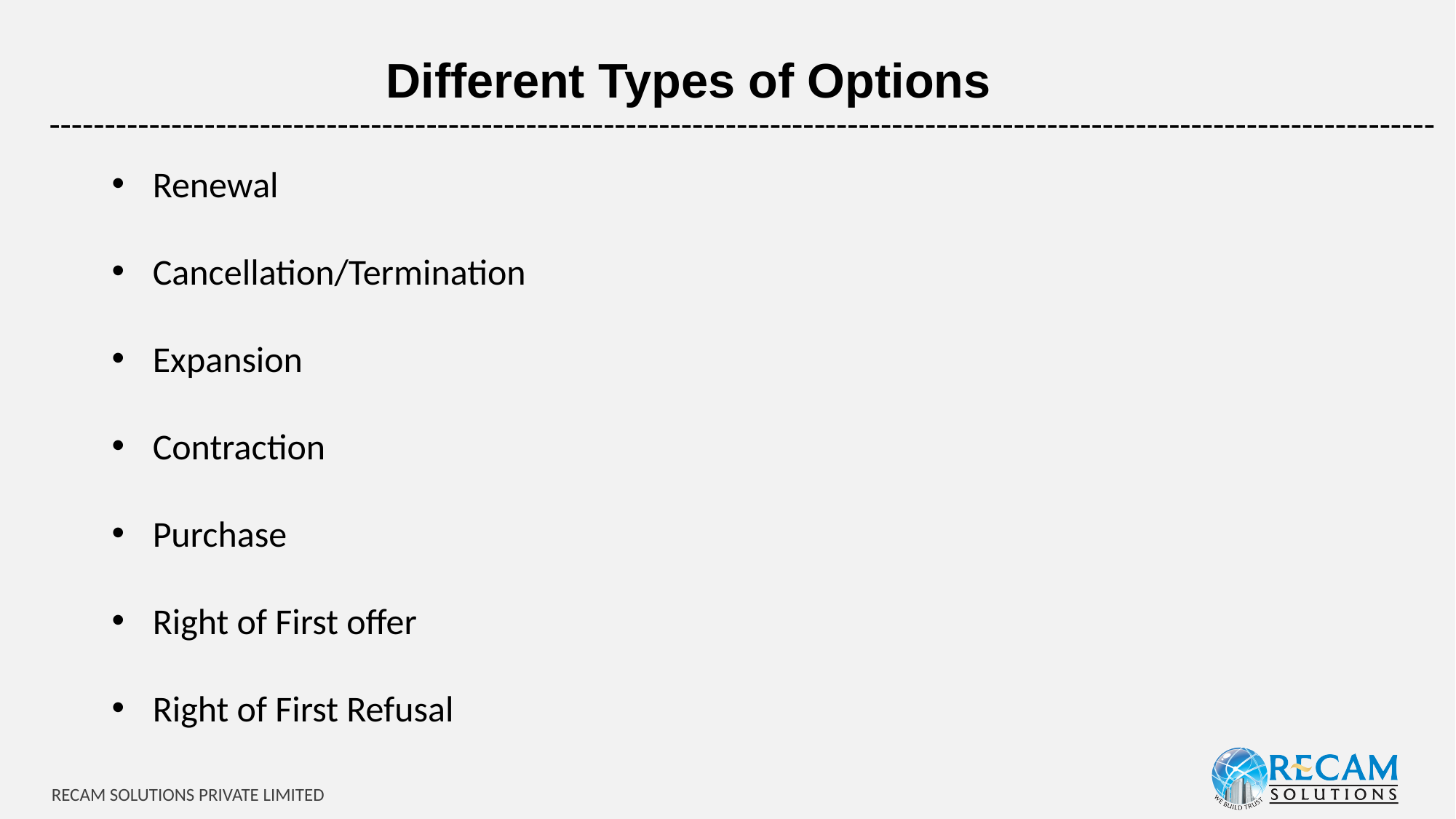

Different Types of Options
-----------------------------------------------------------------------------------------------------------------------------
Renewal

Cancellation/Termination

Expansion

Contraction

Purchase

Right of First offer

Right of First Refusal
RECAM SOLUTIONS PRIVATE LIMITED